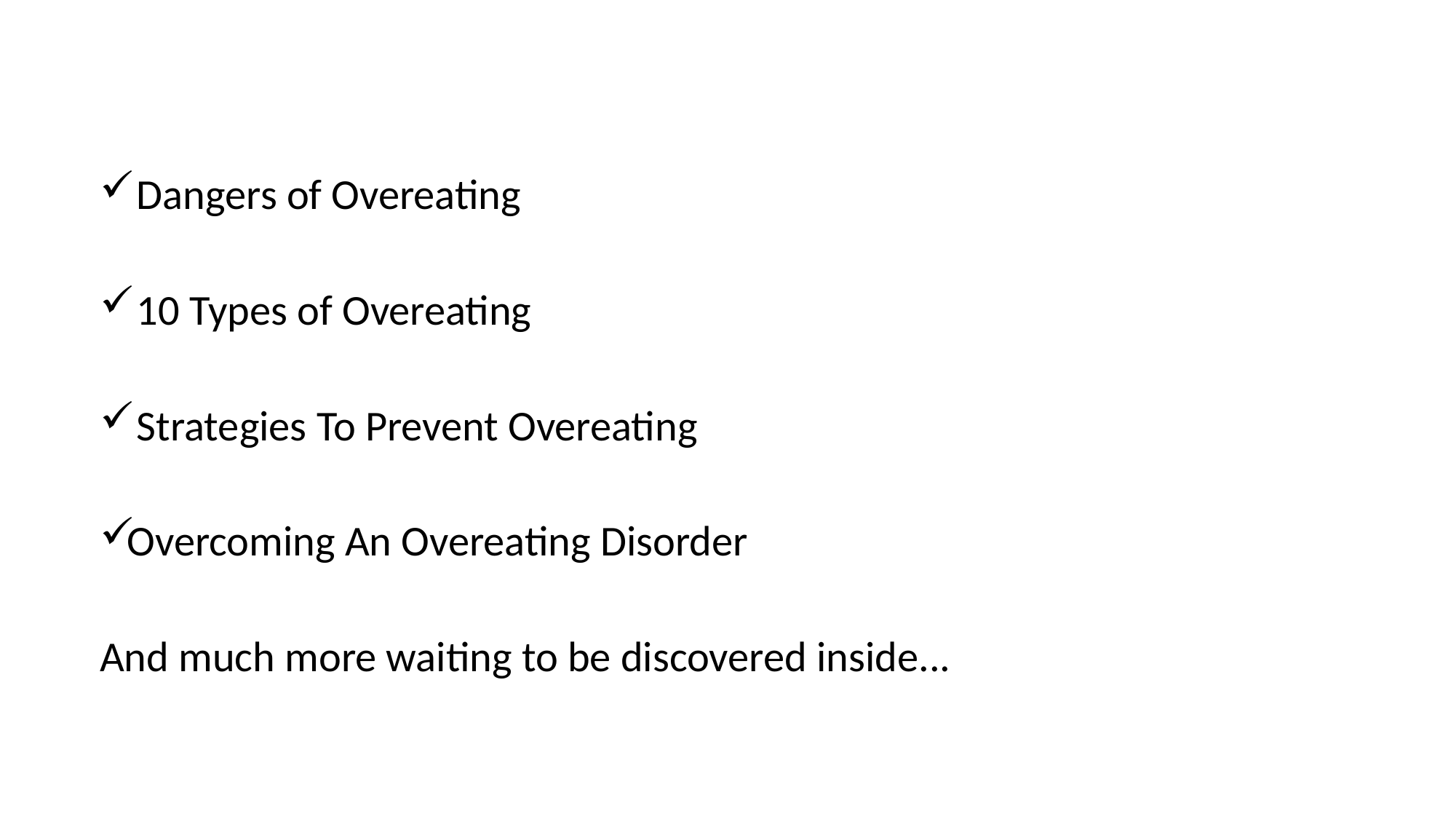

Dangers of Overeating

 10 Types of Overeating

 Strategies To Prevent Overeating

Overcoming An Overeating Disorder

And much more waiting to be discovered inside...